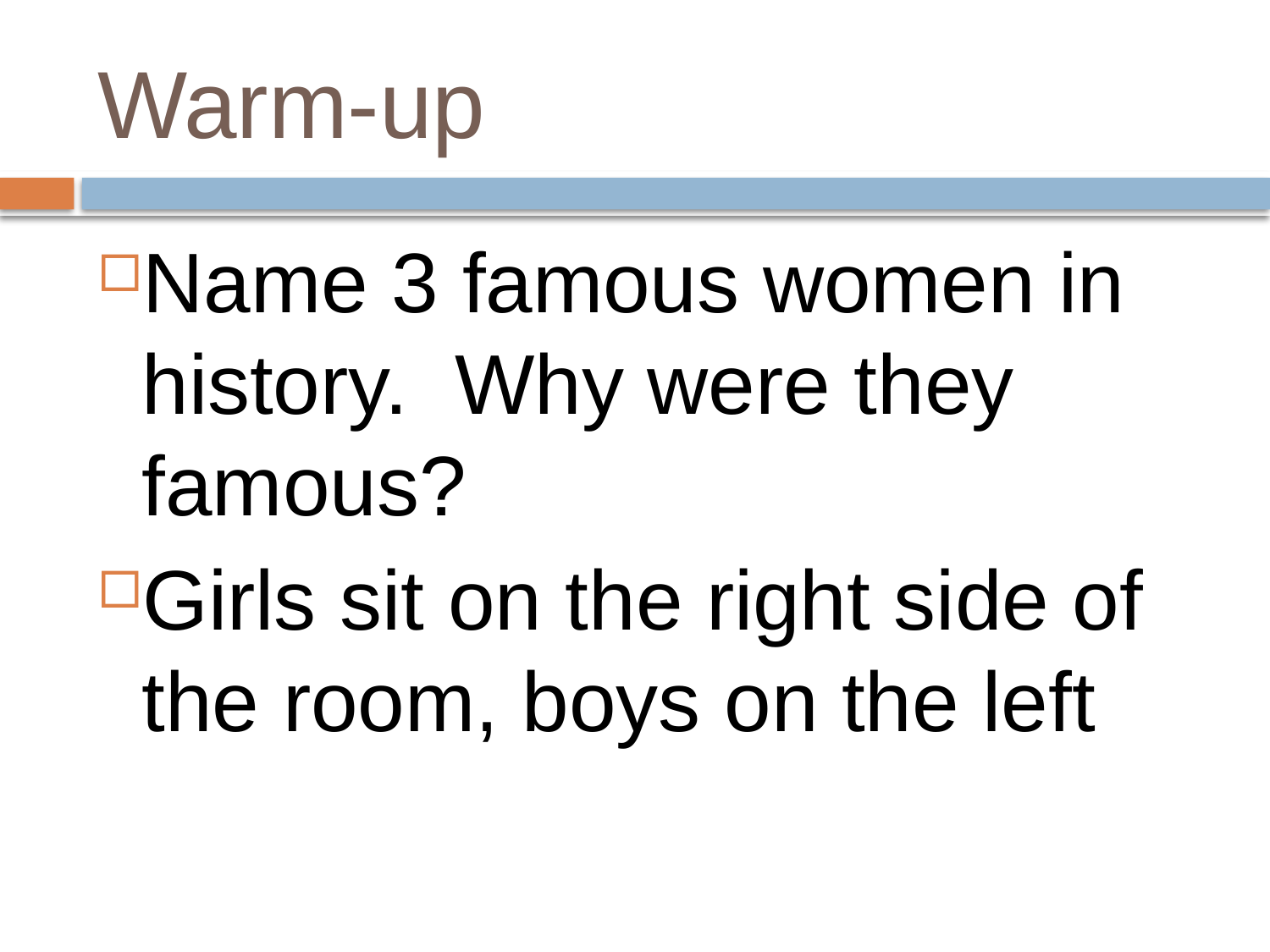

# Warm-up
Name 3 famous women in history.  Why were they famous?
Girls sit on the right side of the room, boys on the left